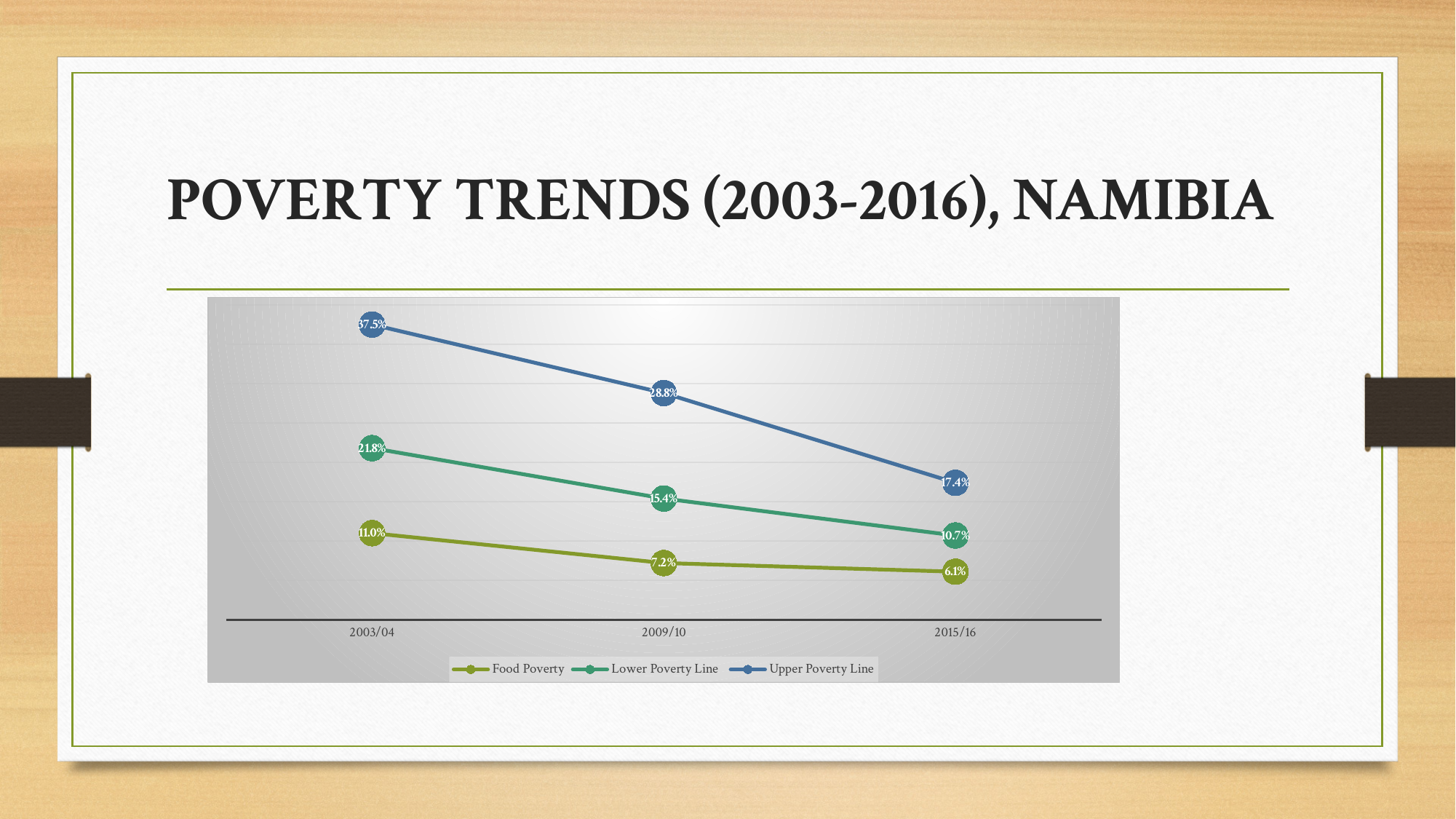

# POVERTY TRENDS (2003-2016), NAMIBIA

### Chart

| Category | Food Poverty | Lower Poverty Line  | Upper Poverty Line |
|---|---|---|---|
| 2003/04 | 0.11 | 0.218 | 0.375 |
| 2009/10 | 0.072 | 0.154 | 0.288 |
| 2015/16 | 0.061 | 0.107 | 0.174 |